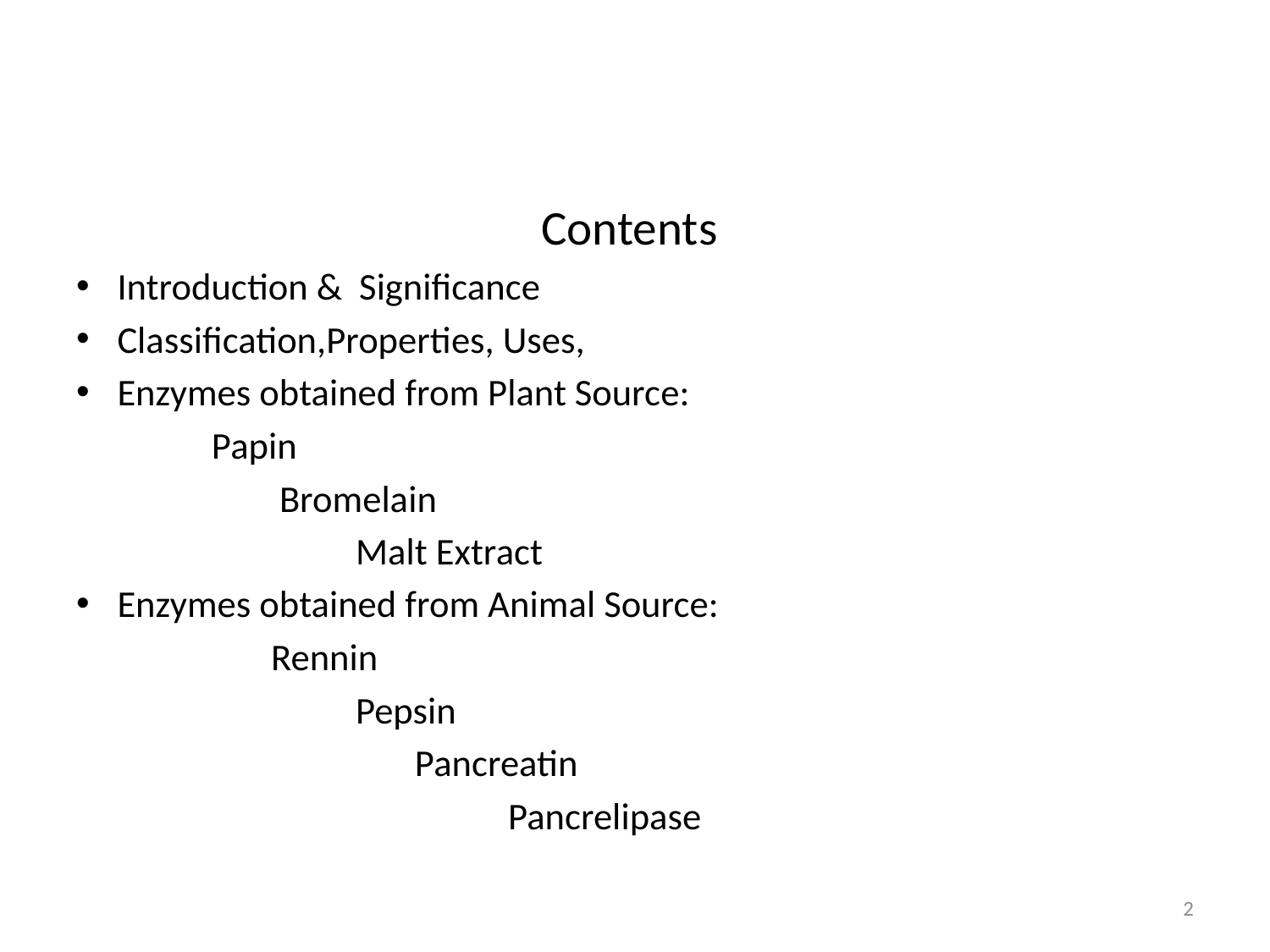

#
Contents
Introduction &  Significance
Classification,Properties, Uses,
Enzymes obtained from Plant Source:
                Papin
                        Bromelain
                                 Malt Extract
Enzymes obtained from Animal Source:
                       Rennin
                                 Pepsin
                                        Pancreatin
                                                   Pancrelipase

2